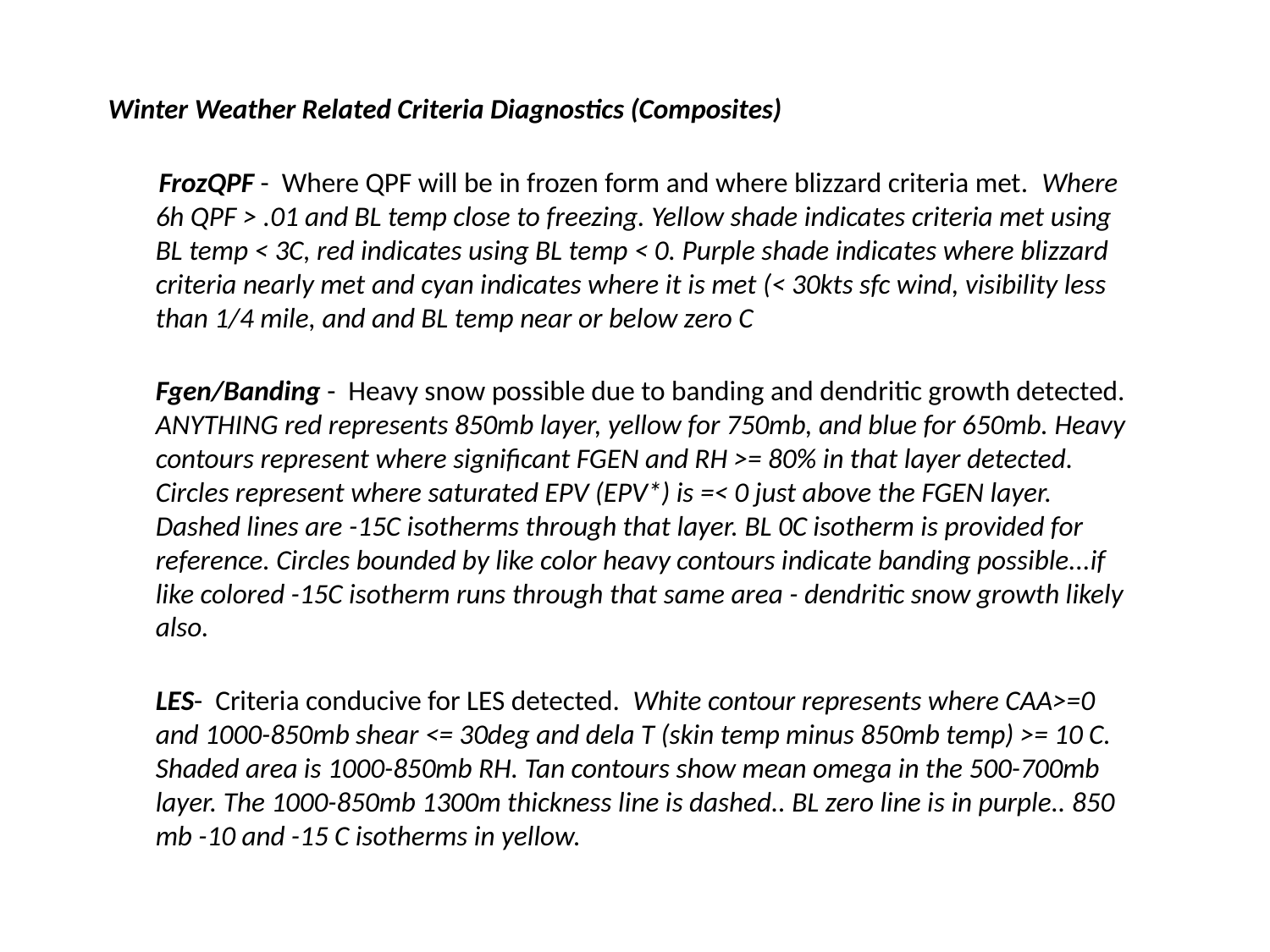

Winter Weather Related Criteria Diagnostics (Composites)
        FrozQPF -  Where QPF will be in frozen form and where blizzard criteria met.  Where 6h QPF > .01 and BL temp close to freezing. Yellow shade indicates criteria met using BL temp < 3C, red indicates using BL temp < 0. Purple shade indicates where blizzard criteria nearly met and cyan indicates where it is met (< 30kts sfc wind, visibility less than 1/4 mile, and and BL temp near or below zero C
Fgen/Banding -  Heavy snow possible due to banding and dendritic growth detected.  ANYTHING red represents 850mb layer, yellow for 750mb, and blue for 650mb. Heavy contours represent where significant FGEN and RH >= 80% in that layer detected. Circles represent where saturated EPV (EPV*) is =< 0 just above the FGEN layer. Dashed lines are -15C isotherms through that layer. BL 0C isotherm is provided for reference. Circles bounded by like color heavy contours indicate banding possible...if like colored -15C isotherm runs through that same area - dendritic snow growth likely also.
LES-  Criteria conducive for LES detected.  White contour represents where CAA>=0 and 1000-850mb shear <= 30deg and dela T (skin temp minus 850mb temp) >= 10 C. Shaded area is 1000-850mb RH. Tan contours show mean omega in the 500-700mb layer. The 1000-850mb 1300m thickness line is dashed.. BL zero line is in purple.. 850 mb -10 and -15 C isotherms in yellow.